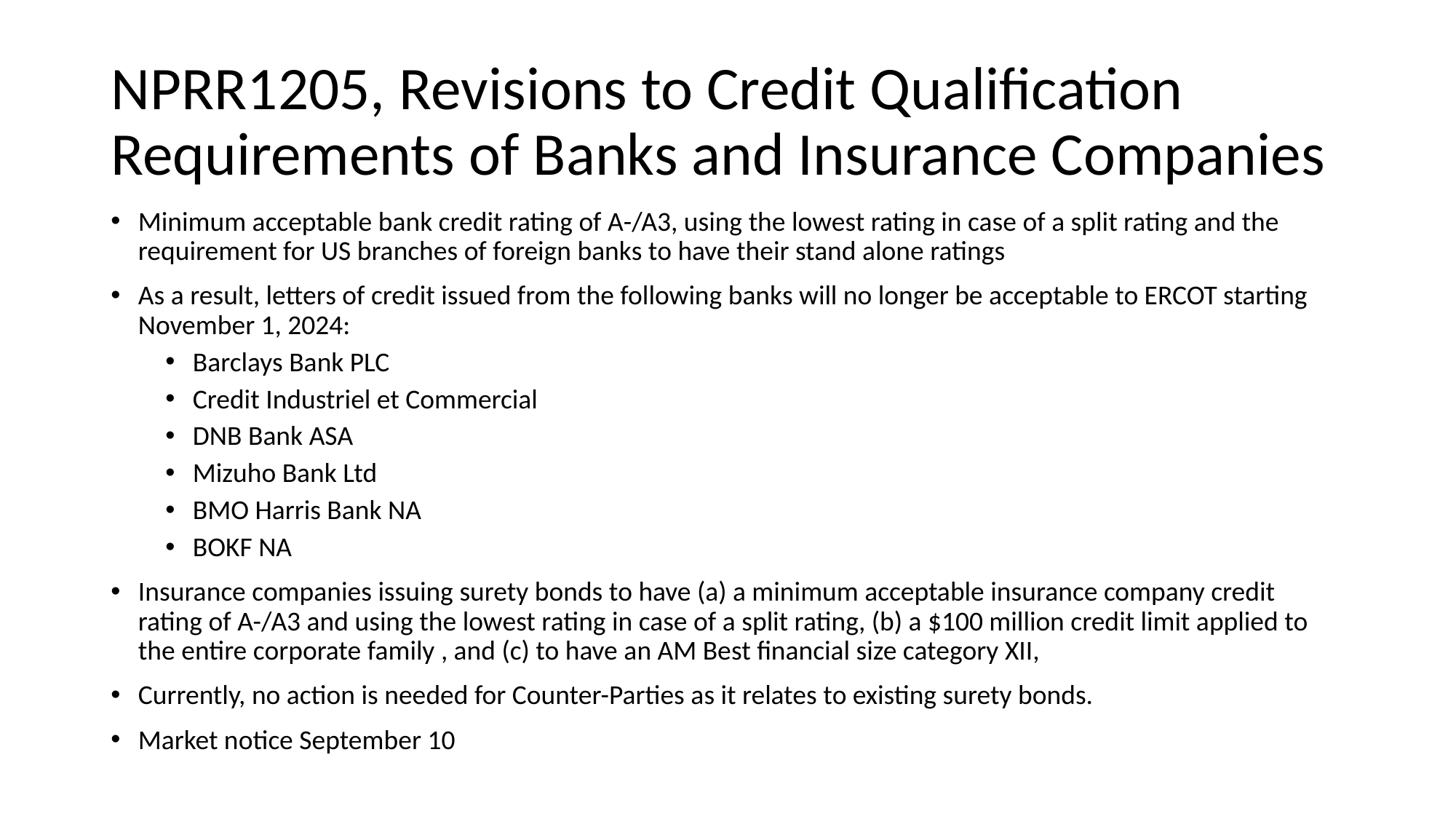

# NPRR1205, Revisions to Credit Qualification Requirements of Banks and Insurance Companies
Minimum acceptable bank credit rating of A-/A3, using the lowest rating in case of a split rating and the requirement for US branches of foreign banks to have their stand alone ratings
As a result, letters of credit issued from the following banks will no longer be acceptable to ERCOT starting November 1, 2024:
Barclays Bank PLC
Credit Industriel et Commercial
DNB Bank ASA
Mizuho Bank Ltd
BMO Harris Bank NA
BOKF NA
Insurance companies issuing surety bonds to have (a) a minimum acceptable insurance company credit rating of A-/A3 and using the lowest rating in case of a split rating, (b) a $100 million credit limit applied to the entire corporate family , and (c) to have an AM Best financial size category XII,
Currently, no action is needed for Counter-Parties as it relates to existing surety bonds.
Market notice September 10